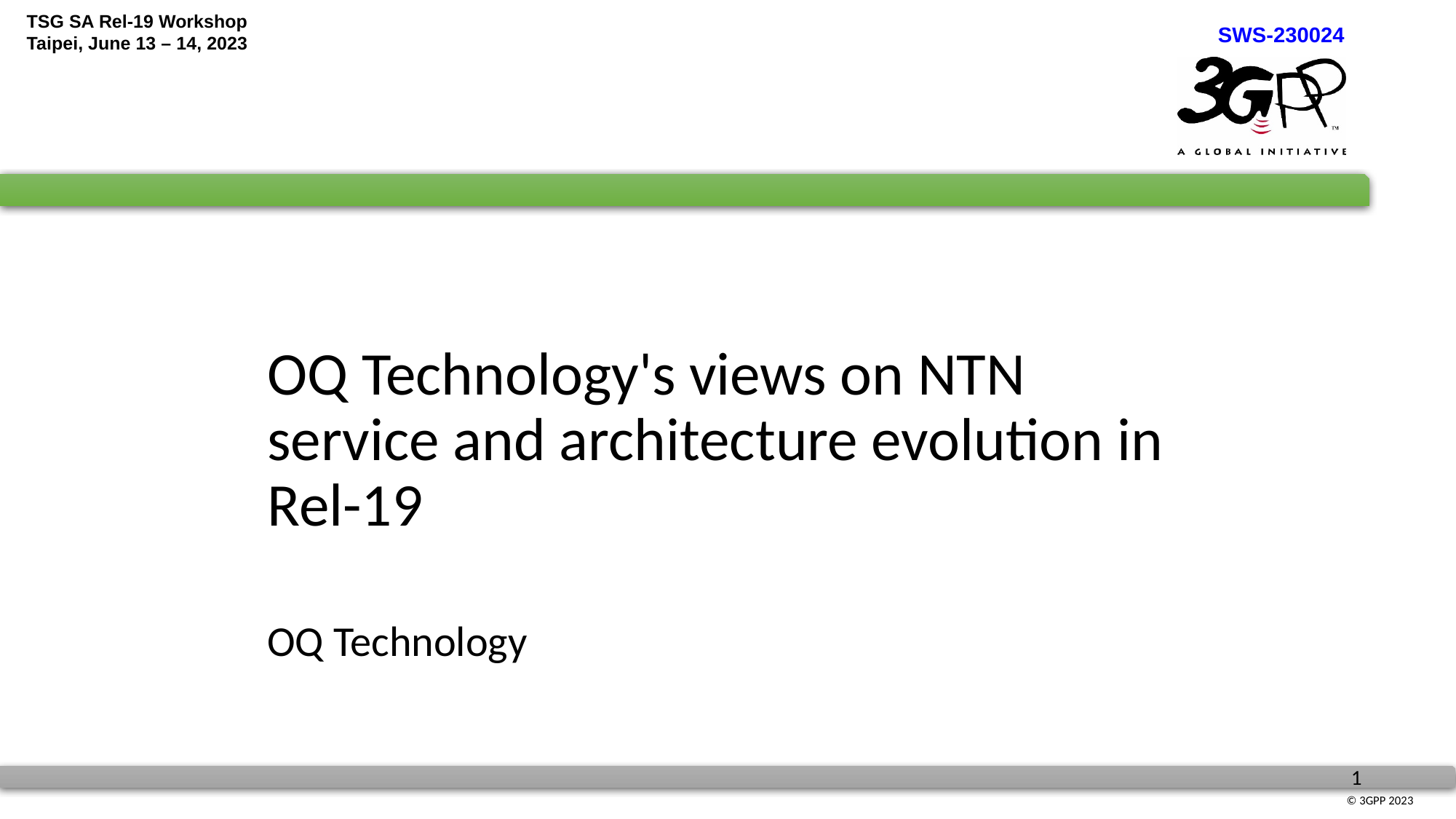

# OQ Technology's views on NTN service and architecture evolution in Rel-19

OQ Technology